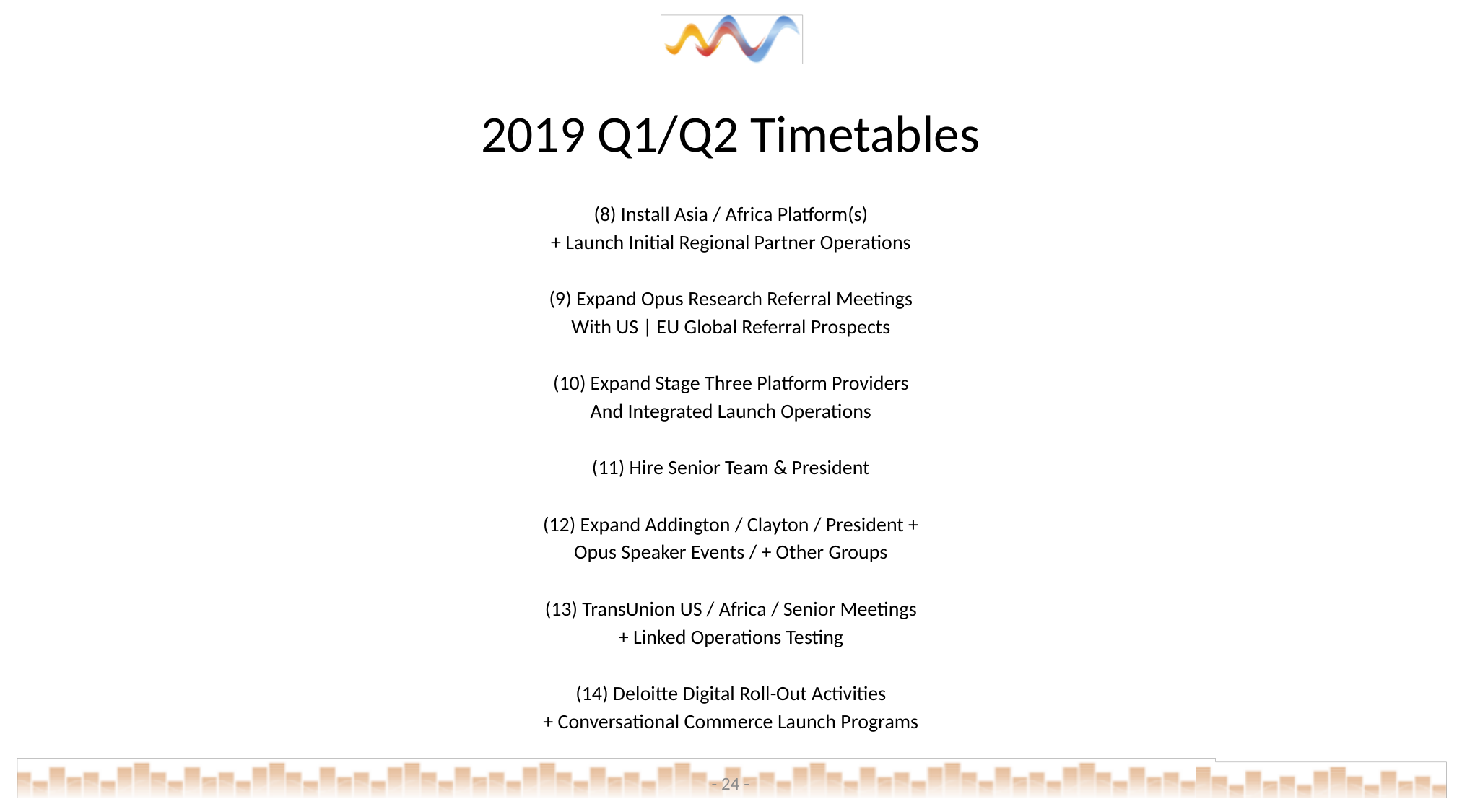

# 2019 Q1/Q2 Timetables

(8) Install Asia / Africa Platform(s)
+ Launch Initial Regional Partner Operations

(9) Expand Opus Research Referral Meetings
With US | EU Global Referral Prospects

(10) Expand Stage Three Platform Providers
And Integrated Launch Operations

(11) Hire Senior Team & President

(12) Expand Addington / Clayton / President +
Opus Speaker Events / + Other Groups

(13) TransUnion US / Africa / Senior Meetings
+ Linked Operations Testing

(14) Deloitte Digital Roll-Out Activities
+ Conversational Commerce Launch Programs
- 24 -